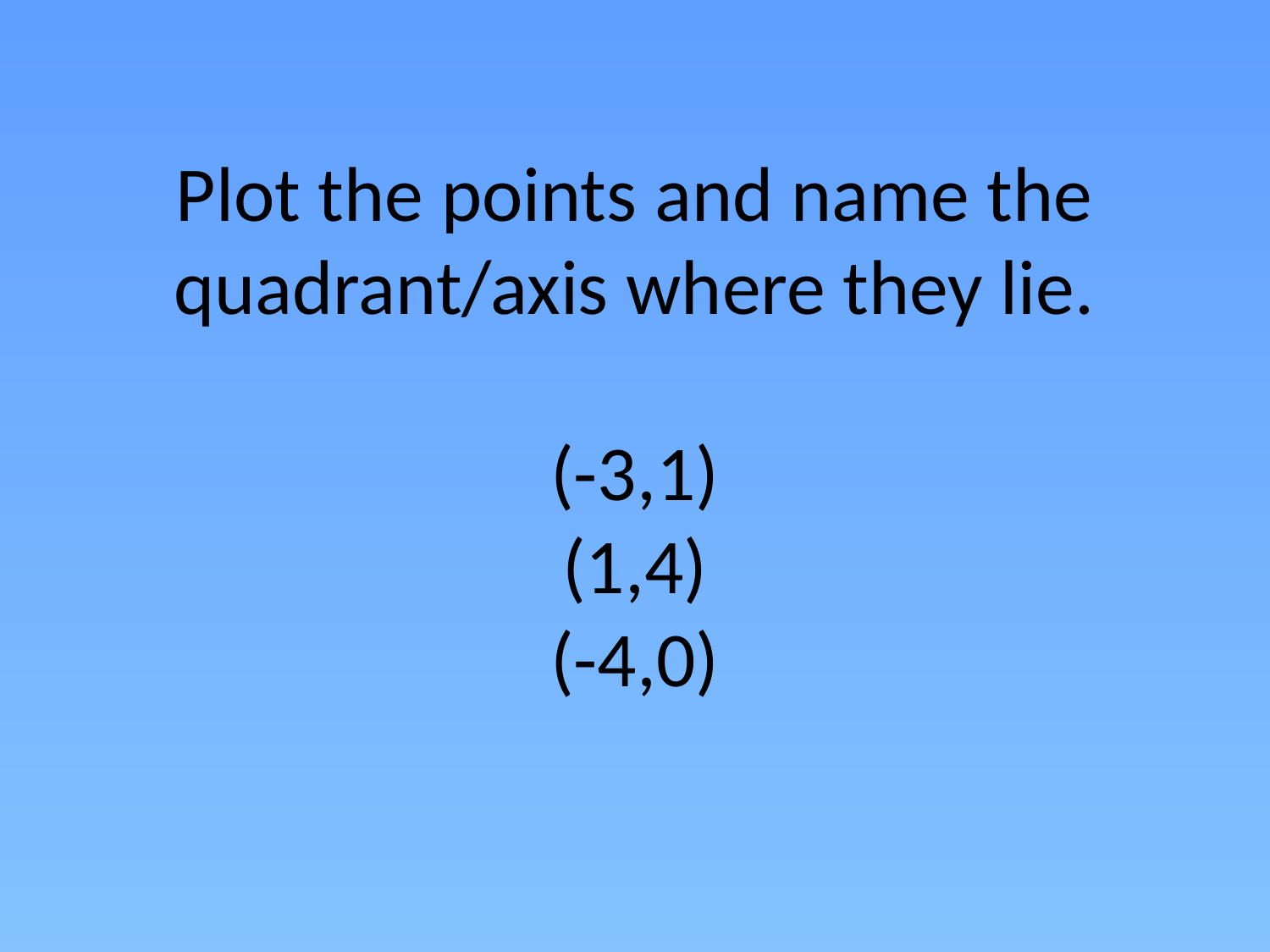

# Plot the points and name the quadrant/axis where they lie. (-3,1) (1,4) (-4,0)